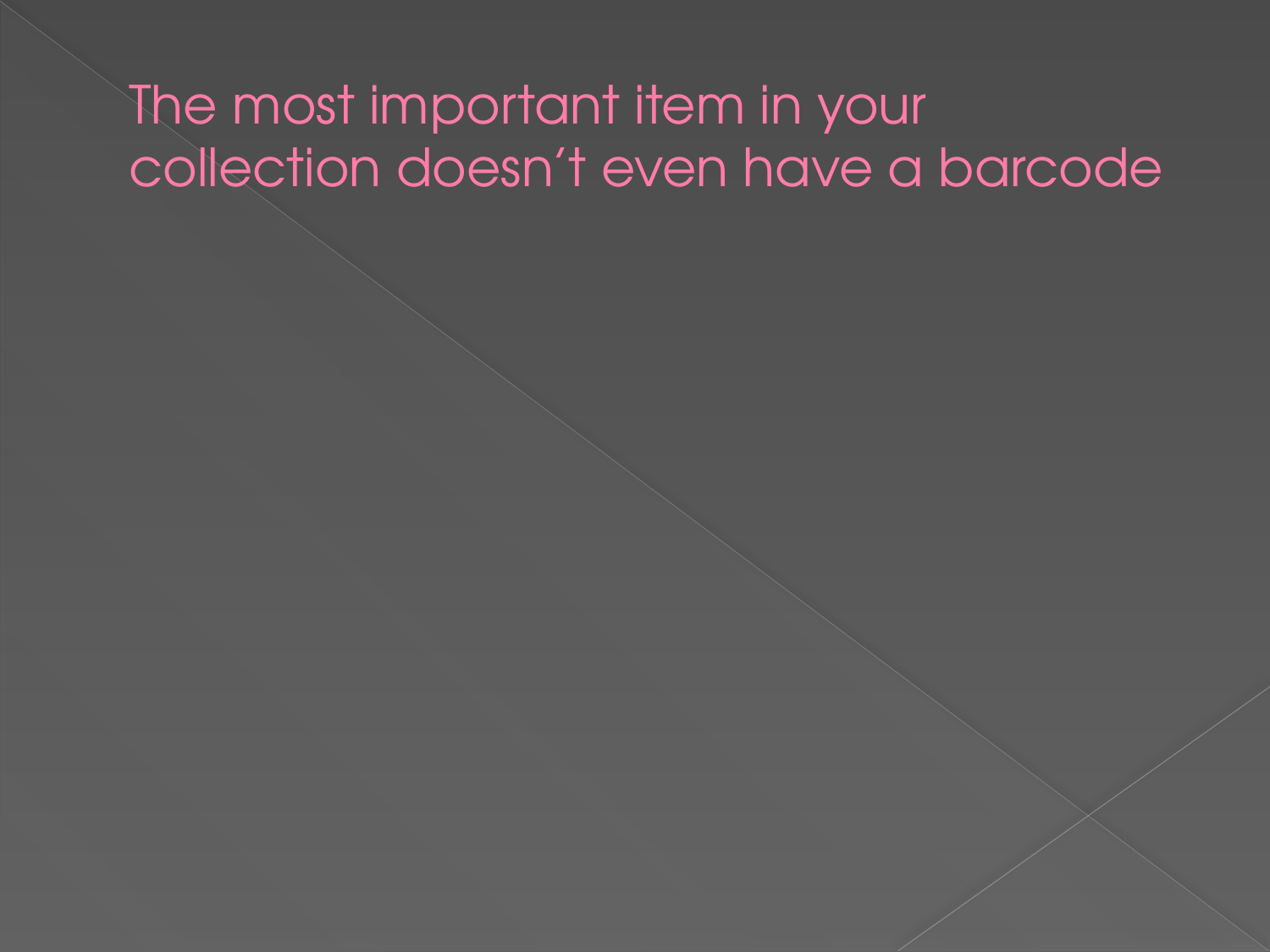

# The most important item in your collection doesn’t even have a barcode